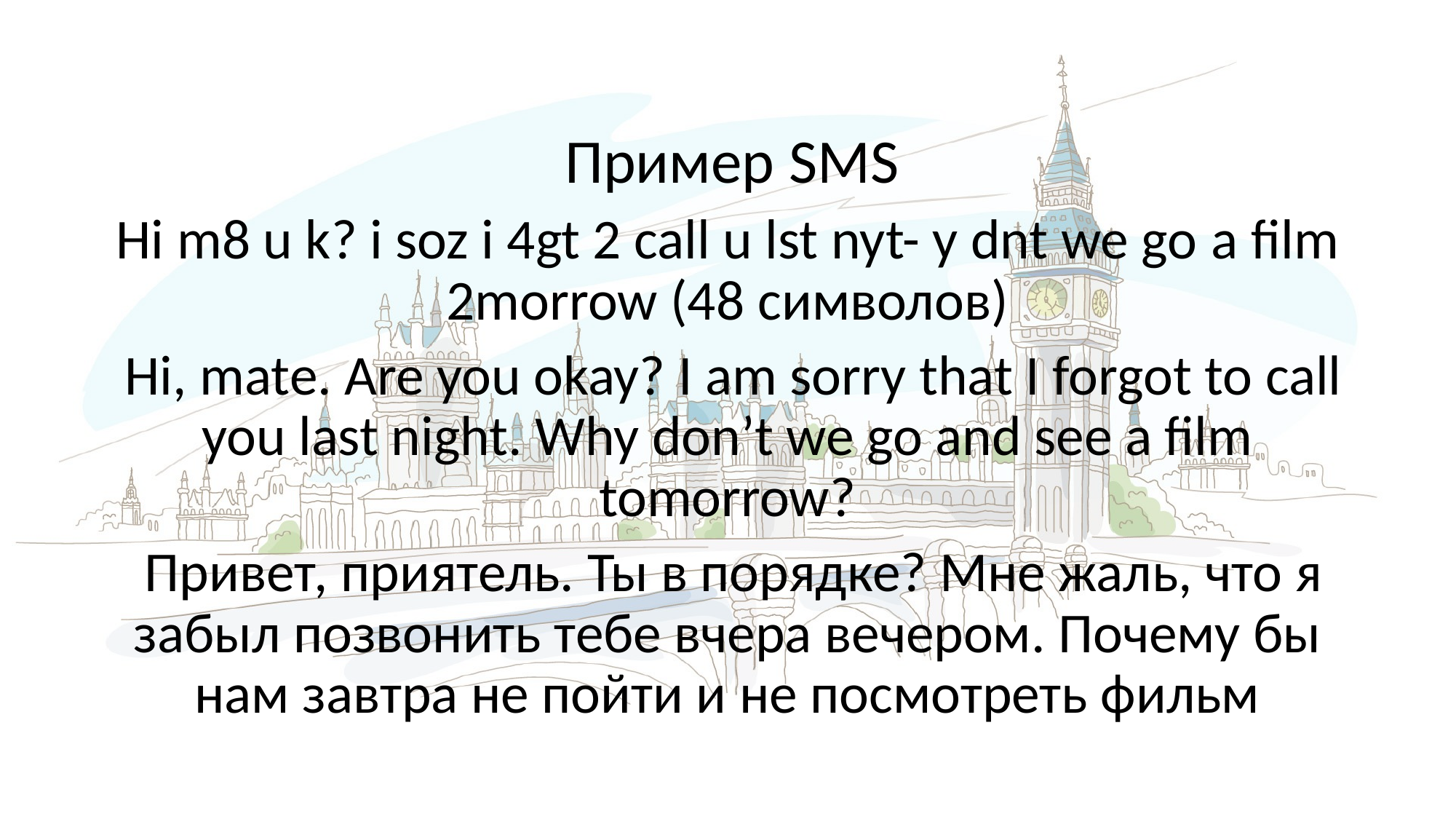

Пример SMS
Hi m8 u k? i soz i 4gt 2 call u lst nyt- y dnt we go а film 2morrow (48 символов)
 Hi, mate. Are you okay? I am sorry that I forgot to call you last night. Why don’t we go and see a film tomorrow?
 Привет, приятель. Ты в порядке? Мне жаль, что я забыл позвонить тебе вчера вечером. Почему бы нам завтра не пойти и не посмотреть фильм